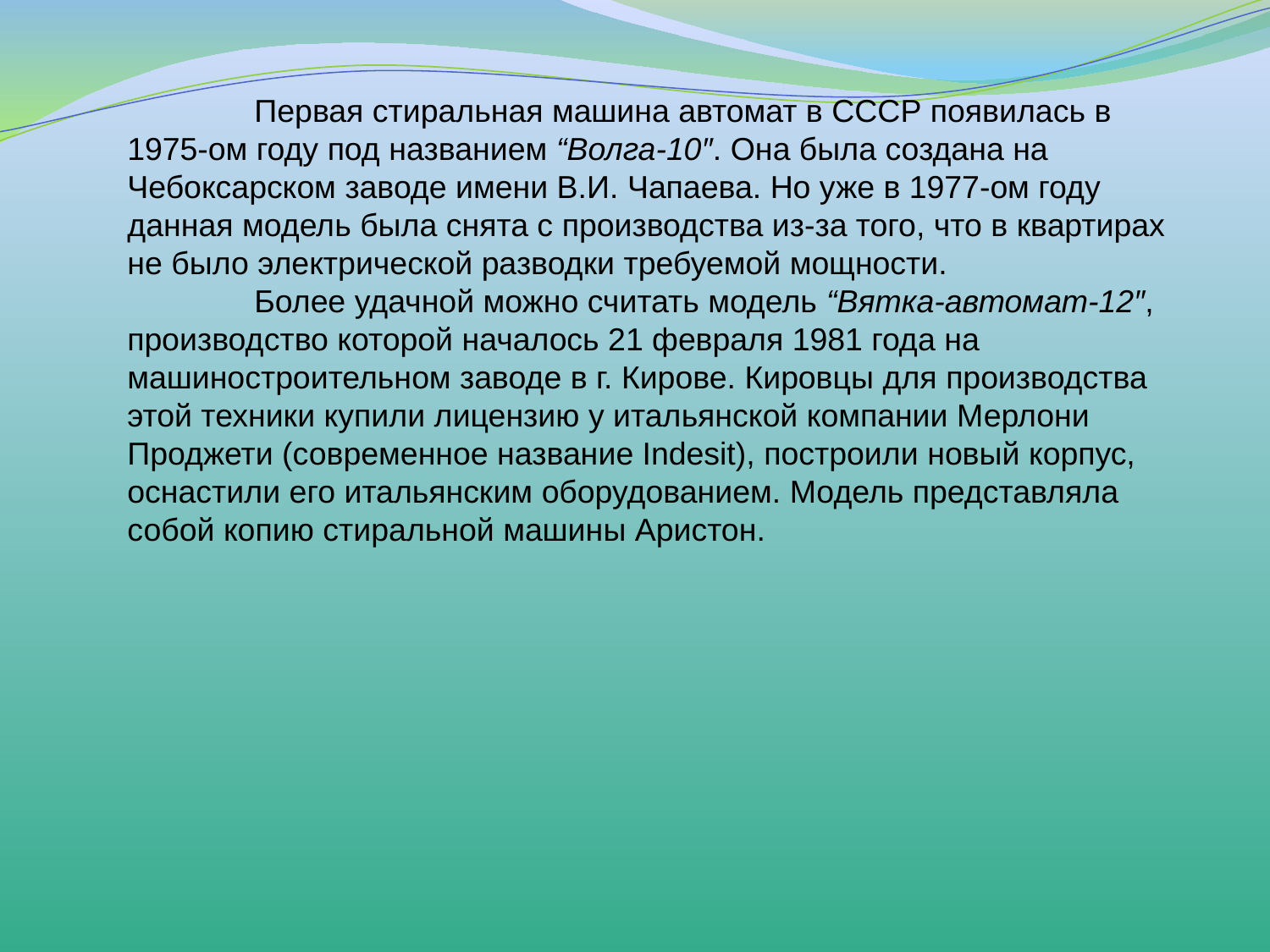

Первая стиральная машина автомат в СССР появилась в 1975-ом году под названием “Волга-10″. Она была создана на Чебоксарском заводе имени В.И. Чапаева. Но уже в 1977-ом году данная модель была снята с производства из-за того, что в квартирах не было электрической разводки требуемой мощности.
	Более удачной можно считать модель “Вятка-автомат-12″, производство которой началось 21 февраля 1981 года на машиностроительном заводе в г. Кирове. Кировцы для производства этой техники купили лицензию у итальянской компании Мерлони Проджети (современное название Indesit), построили новый корпус, оснастили его итальянским оборудованием. Модель представляла собой копию стиральной машины Аристон.